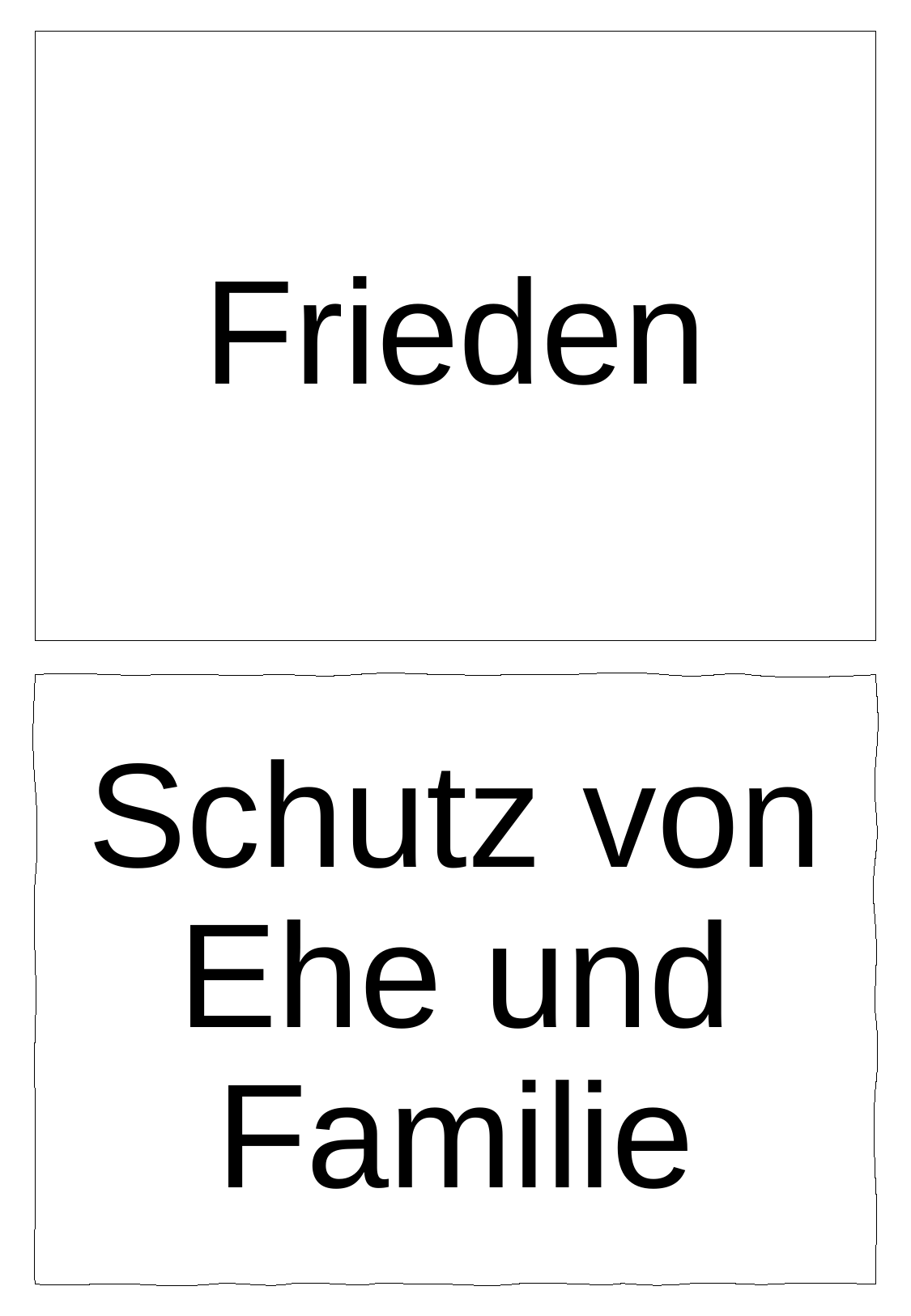

# Frieden
Schutz von Ehe und Familie